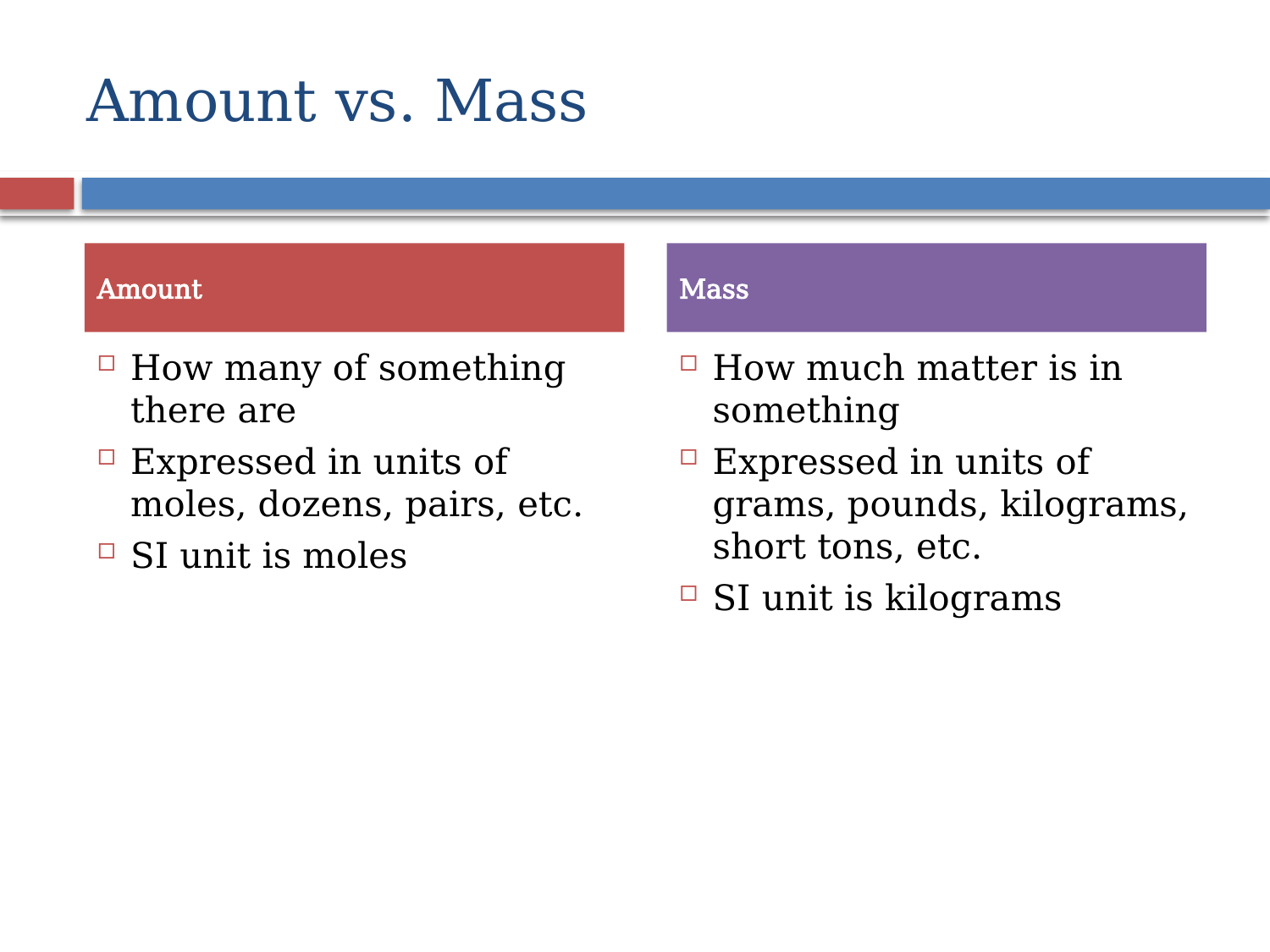

# Amount vs. Mass
Amount
Mass
How many of something there are
Expressed in units of moles, dozens, pairs, etc.
SI unit is moles
How much matter is in something
Expressed in units of grams, pounds, kilograms, short tons, etc.
SI unit is kilograms